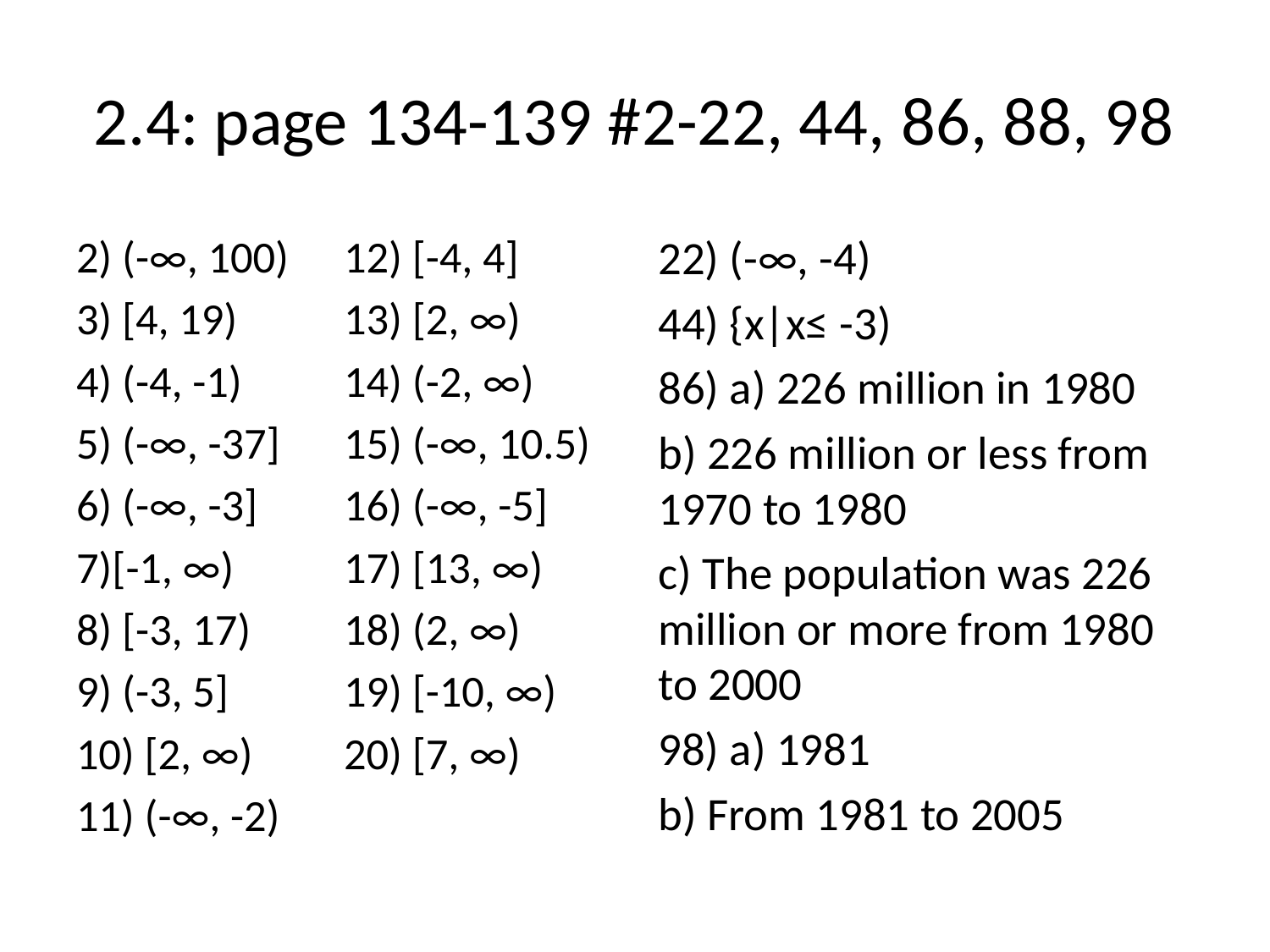

# 2.4: page 134-139 #2-22, 44, 86, 88, 98
2) (-∞, 100)
3) [4, 19)
4) (-4, -1)
5) (-∞, -37]
6) (-∞, -3]
7)[-1, ∞)
8) [-3, 17)
9) (-3, 5]
10) [2, ∞)
11) (-∞, -2)
12) [-4, 4]
13) [2, ∞)
14) (-2, ∞)
15) (-∞, 10.5)
16) (-∞, -5]
17) [13, ∞)
18) (2, ∞)
19) [-10, ∞)
20) [7, ∞)
22) (-∞, -4)
44) {x|x≤ -3)
86) a) 226 million in 1980
b) 226 million or less from 1970 to 1980
c) The population was 226 million or more from 1980 to 2000
98) a) 1981
b) From 1981 to 2005